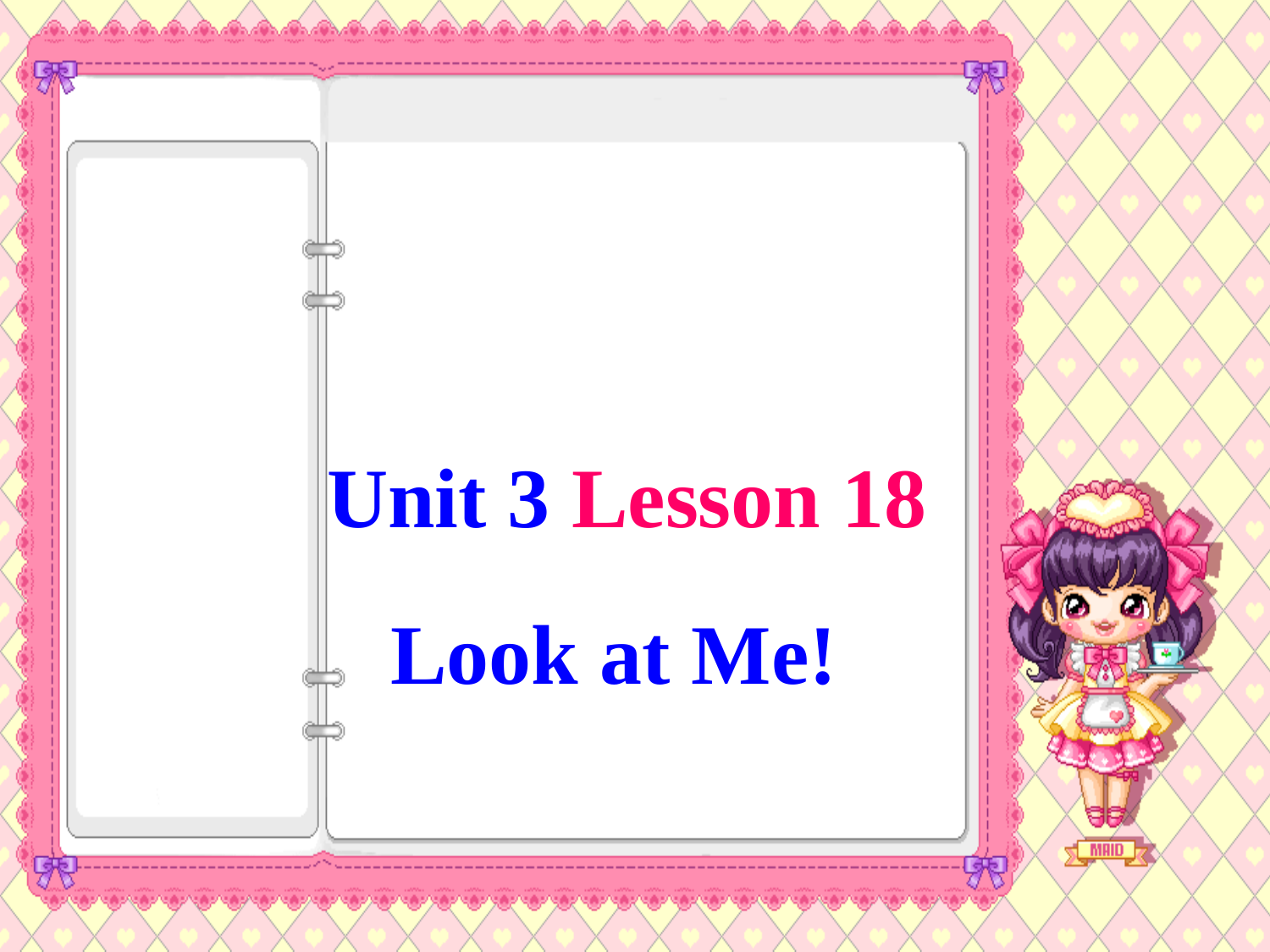

Unit 3 Lesson 18
Look at Me!